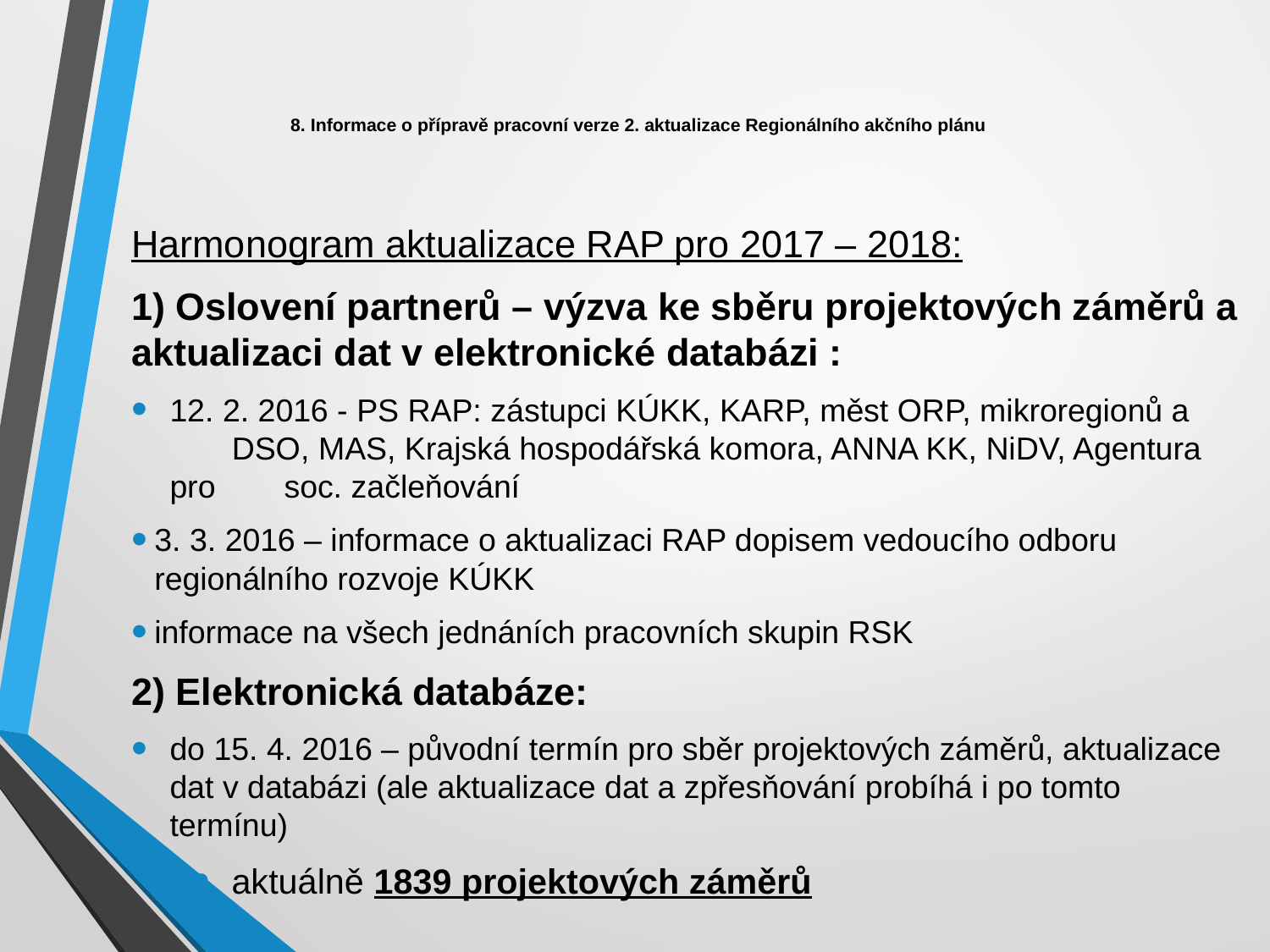

# 8. Informace o přípravě pracovní verze 2. aktualizace Regionálního akčního plánu
Harmonogram aktualizace RAP pro 2017 – 2018:
1) Oslovení partnerů – výzva ke sběru projektových záměrů a aktualizaci dat v elektronické databázi :
12. 2. 2016 - PS RAP: zástupci KÚKK, KARP, měst ORP, mikroregionů a 			       DSO, MAS, Krajská hospodářská komora, ANNA KK, NiDV, Agentura pro    		soc. začleňování
3. 3. 2016 – informace o aktualizaci RAP dopisem vedoucího odboru regionálního rozvoje KÚKK
informace na všech jednáních pracovních skupin RSK
2) Elektronická databáze:
do 15. 4. 2016 – původní termín pro sběr projektových záměrů, aktualizace dat v databázi (ale aktualizace dat a zpřesňování probíhá i po tomto termínu)
aktuálně 1839 projektových záměrů